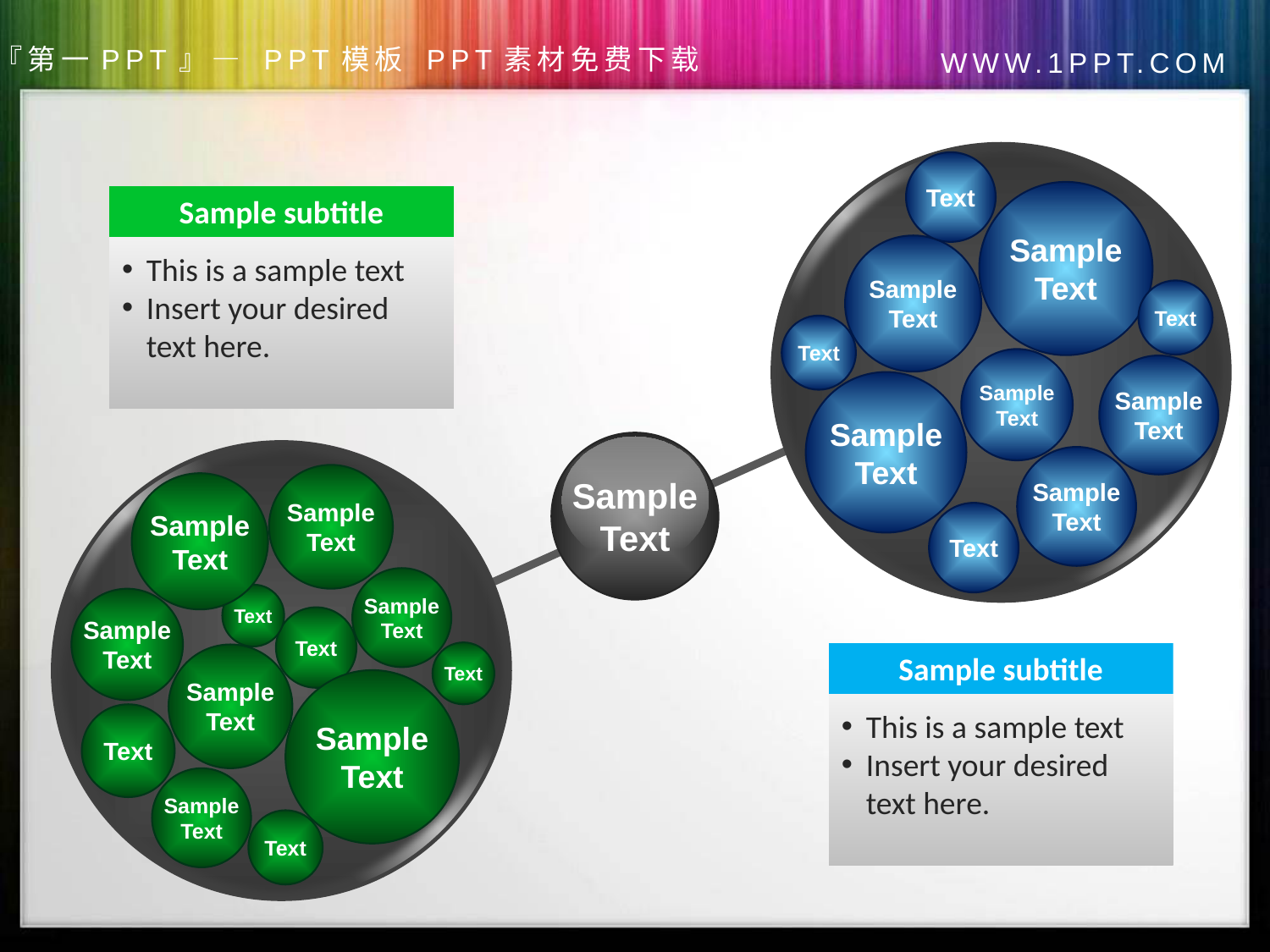

Text

Sample
Text
Sample subtitle
This is a sample text
Insert your desired text here.

Sample
Text

Text

Text

Sample
Text

Sample
Text

Sample
Text

Sample
Text

Sample
Text

Sample
Text

Sample
Text

Text

Sample
Text

Text

Sample
Text

Text

Text
Sample subtitle
This is a sample text
Insert your desired text here.

Sample
Text

Sample
Text

Text

Sample
Text

Text